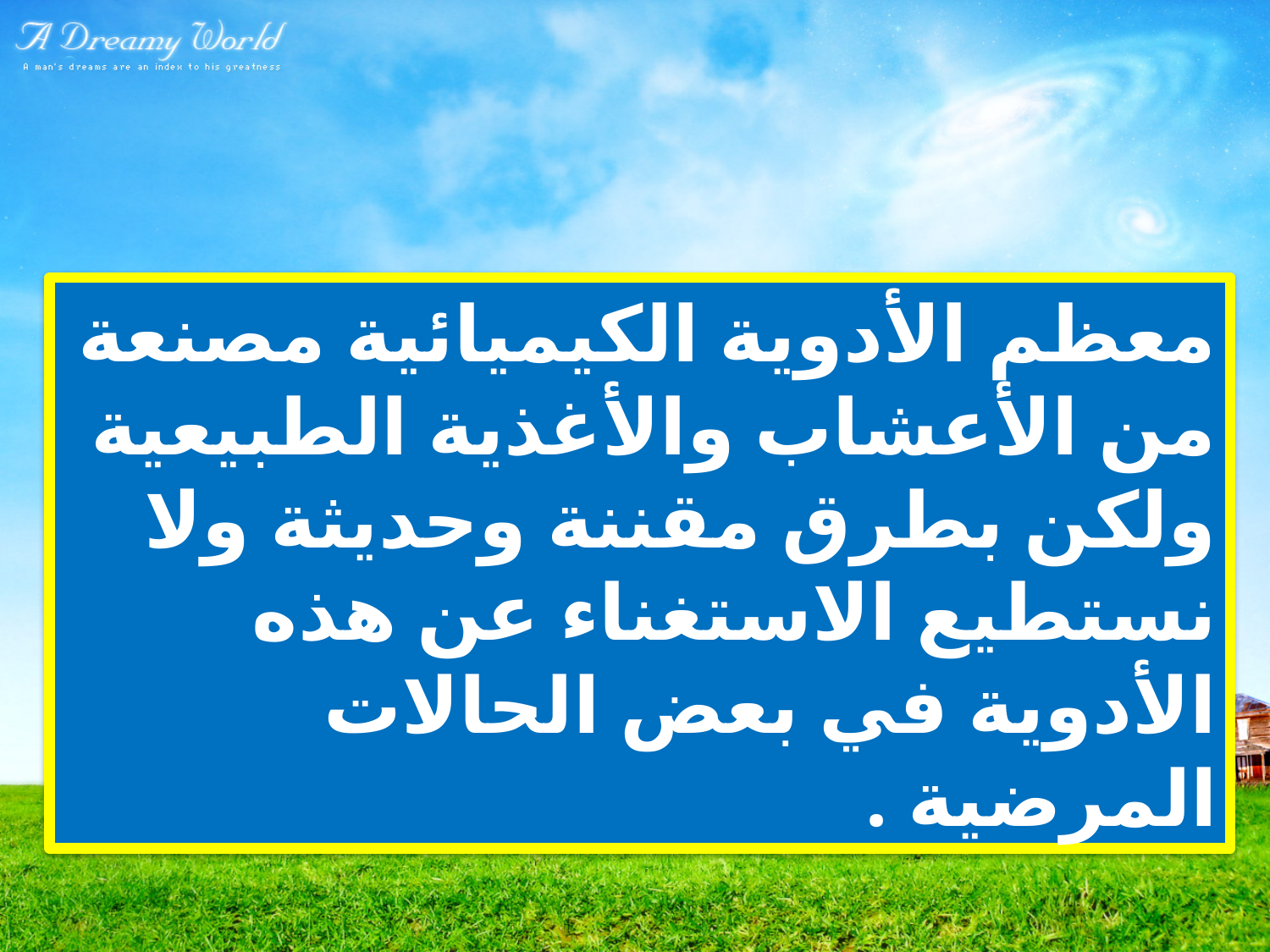

معظم الأدوية الكيميائية مصنعة من الأعشاب والأغذية الطبيعية ولكن بطرق مقننة وحديثة ولا نستطيع الاستغناء عن هذه الأدوية في بعض الحالات المرضية .